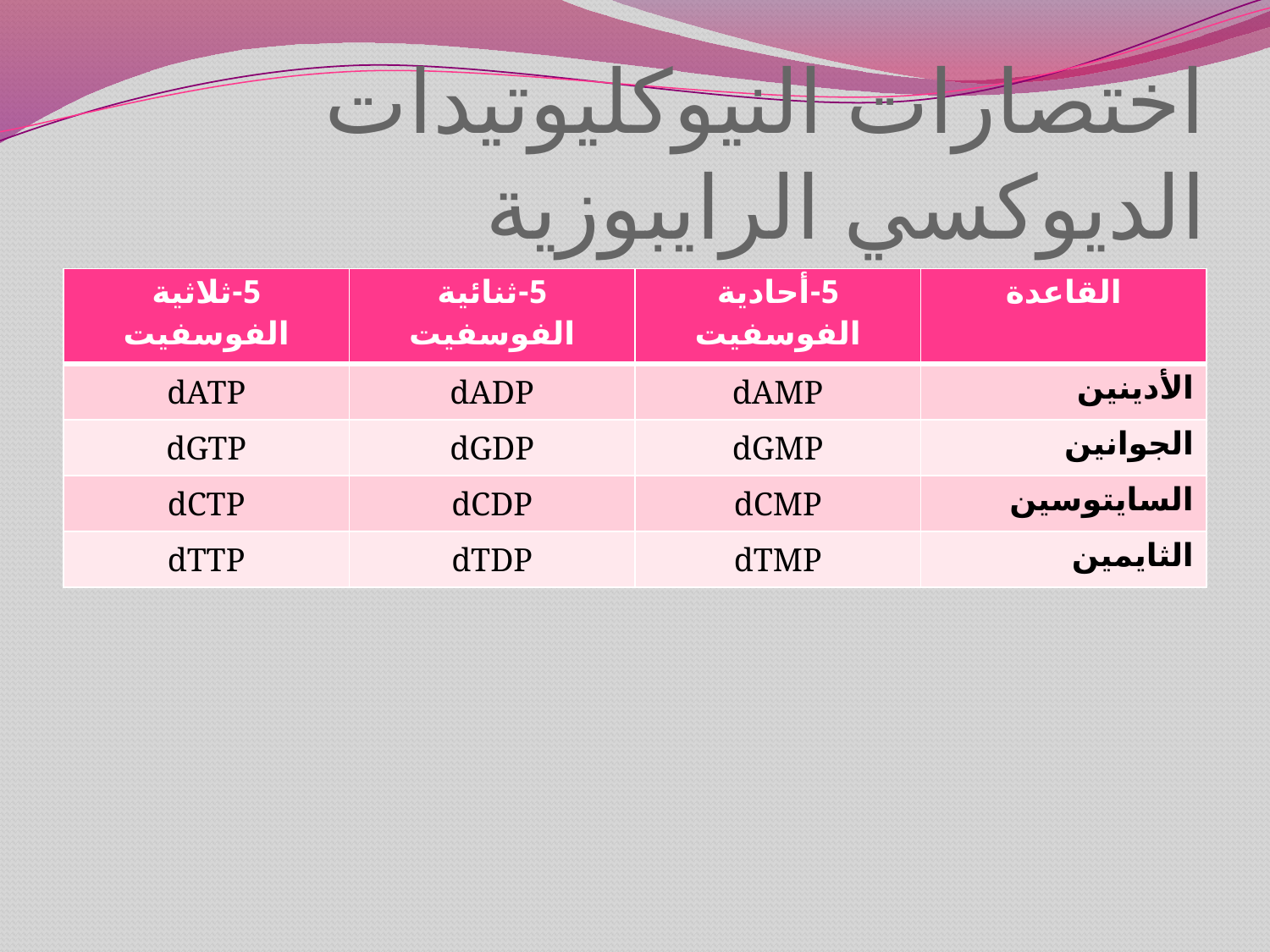

# اختصارات النيوكليوتيدات الديوكسي الرايبوزية
| 5-ثلاثية الفوسفيت | 5-ثنائية الفوسفيت | 5-أحادية الفوسفيت | القاعدة |
| --- | --- | --- | --- |
| dATP | dADP | dAMP | الأدينين |
| dGTP | dGDP | dGMP | الجوانين |
| dCTP | dCDP | dCMP | السايتوسين |
| dTTP | dTDP | dTMP | الثايمين |